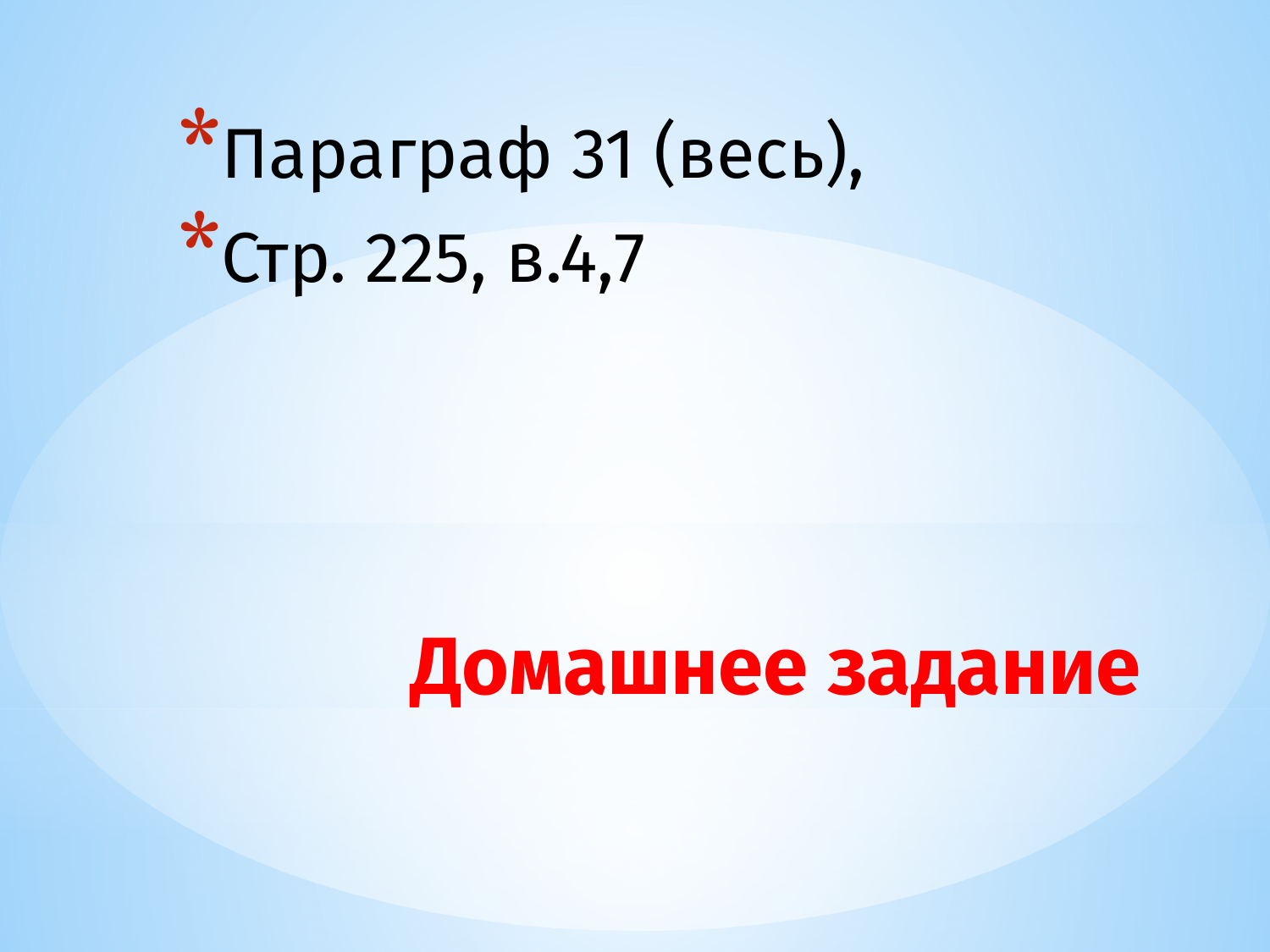

Параграф 31 (весь),
Стр. 225, в.4,7
# Домашнее задание